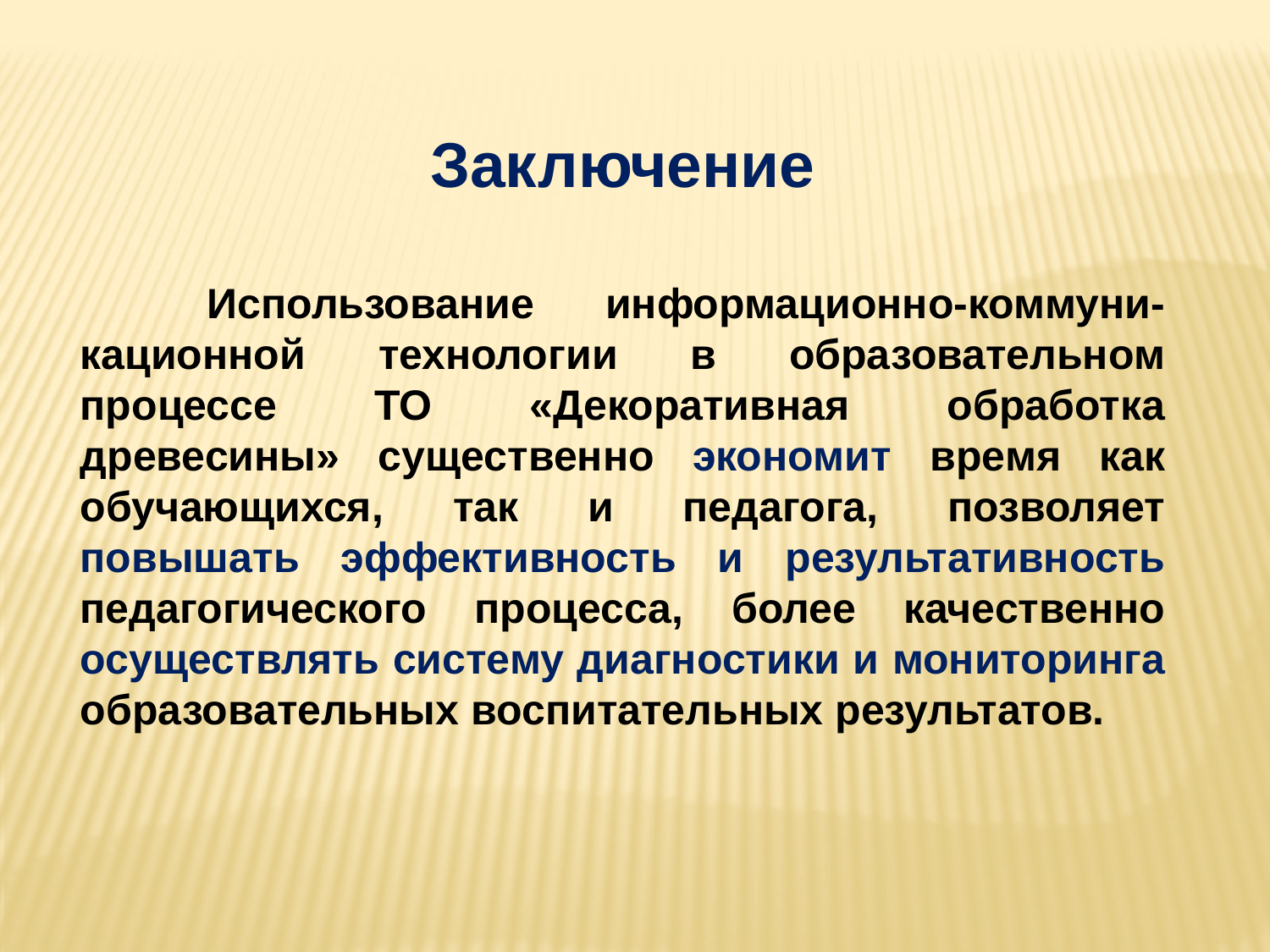

Заключение

	Использование информационно-коммуни-кационной технологии в образовательном процессе ТО «Декоративная обработка древесины» существенно экономит время как обучающихся, так и педагога, позволяет повышать эффективность и результативность педагогического процесса, более качественно осуществлять систему диагностики и мониторинга образовательных воспитательных результатов.